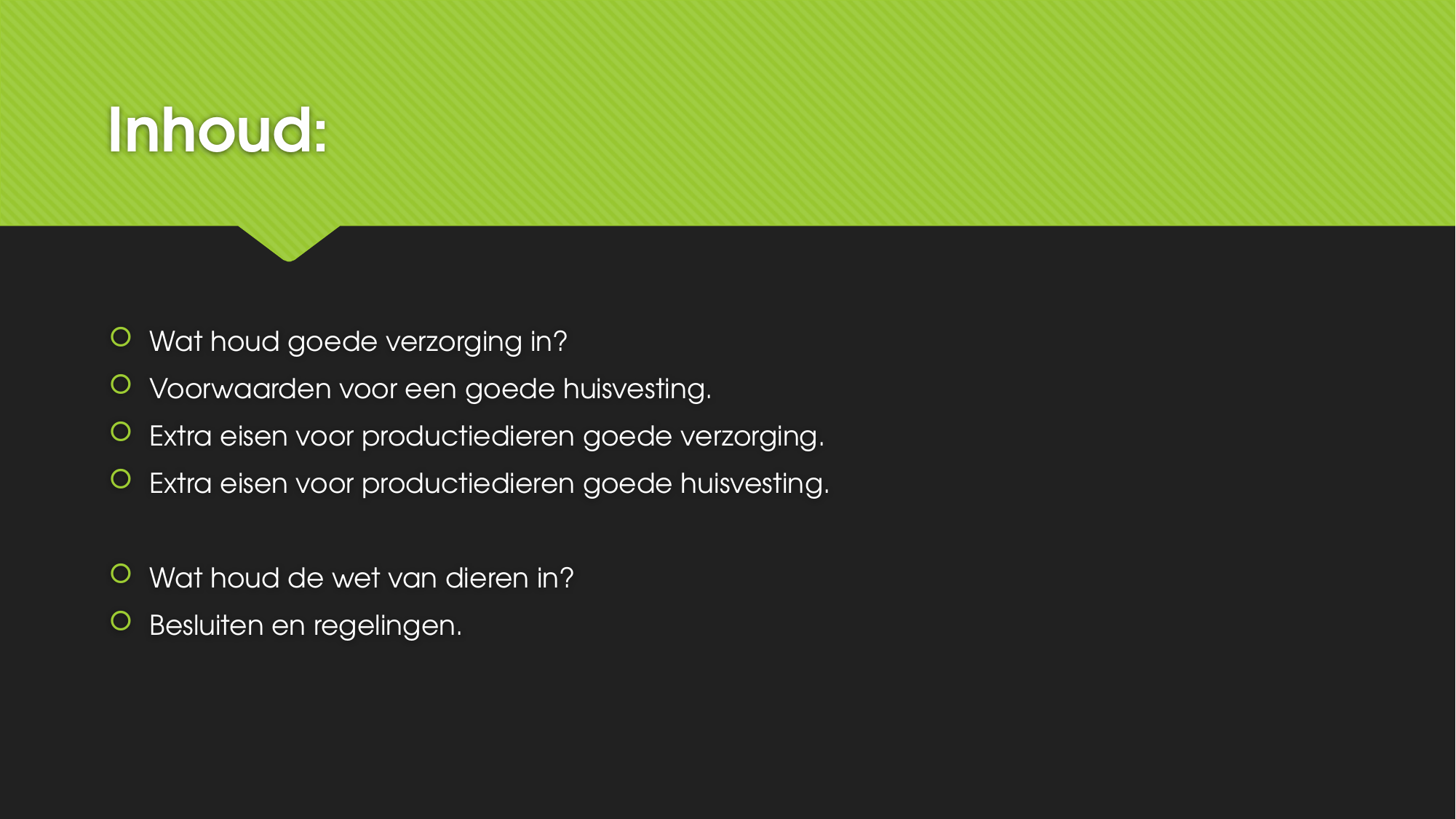

# Inhoud:
Wat houd goede verzorging in?
Voorwaarden voor een goede huisvesting.
Extra eisen voor productiedieren goede verzorging.
Extra eisen voor productiedieren goede huisvesting.

Wat houd de wet van dieren in?
Besluiten en regelingen.